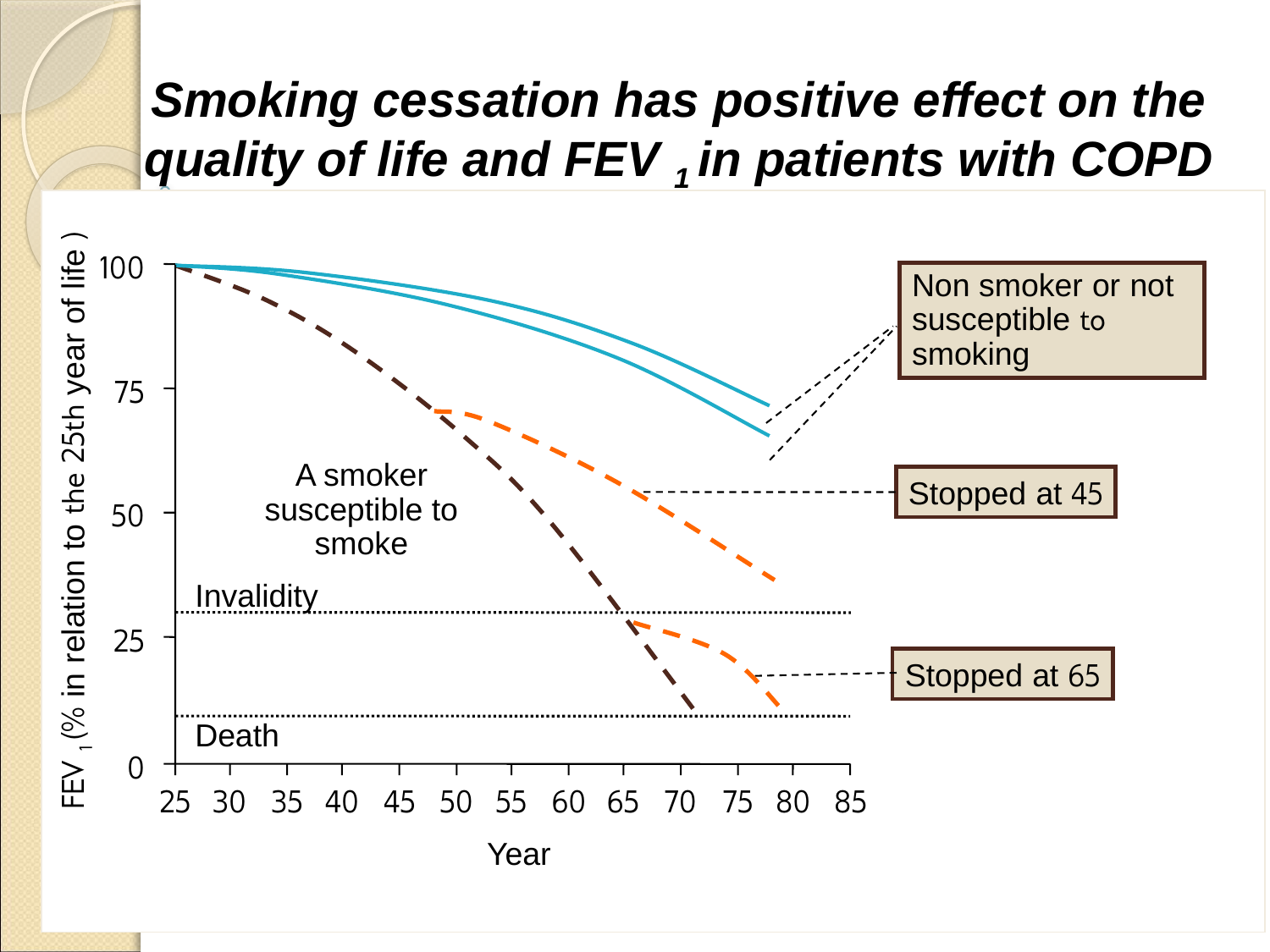

Smoking cessation has positive effect on the quality of life and FEV 1 in patients with COPD

100
Non smoker or not susceptible to smoking

75

A smoker susceptible to smoke
Stopped at 45
50

FEV 1 (% in relation to the 25th year of life )

Invalidity

25

Stopped at 65

Death

0

25
30
35
40
45
50
55
60
65
70
75
80
85
Year